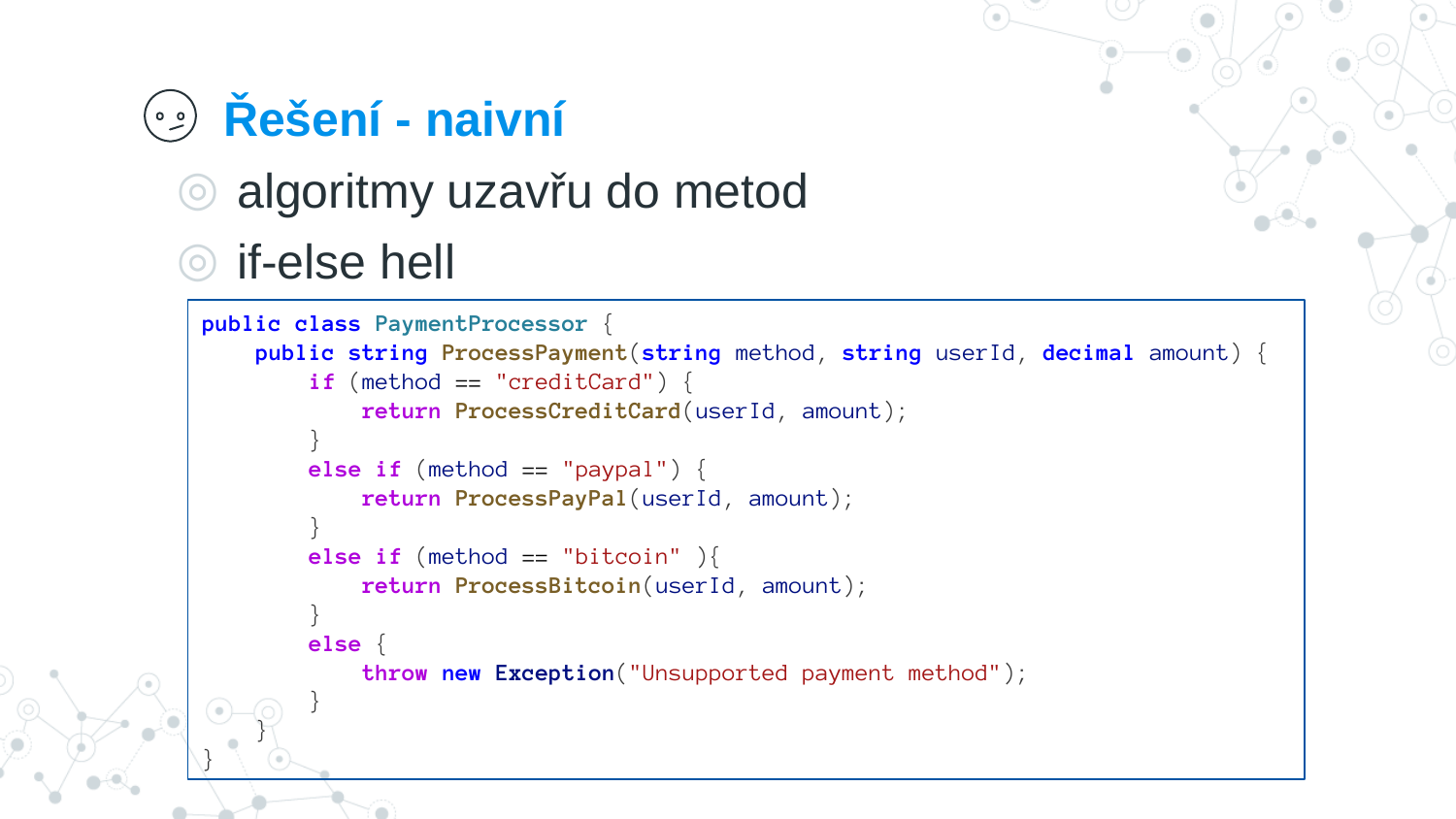

# Řešení - naivní

algoritmy uzavřu do metod
if-else hell

public class PaymentProcessor {
    public string ProcessPayment(string method, string userId, decimal amount) {
        if (method == "creditCard") {
            return ProcessCreditCard(userId, amount);
        }
        else if (method == "paypal") {
            return ProcessPayPal(userId, amount);
        }
        else if (method == "bitcoin" ){
            return ProcessBitcoin(userId, amount);
        }
        else {
            throw new Exception("Unsupported payment method");
        }
    }
}